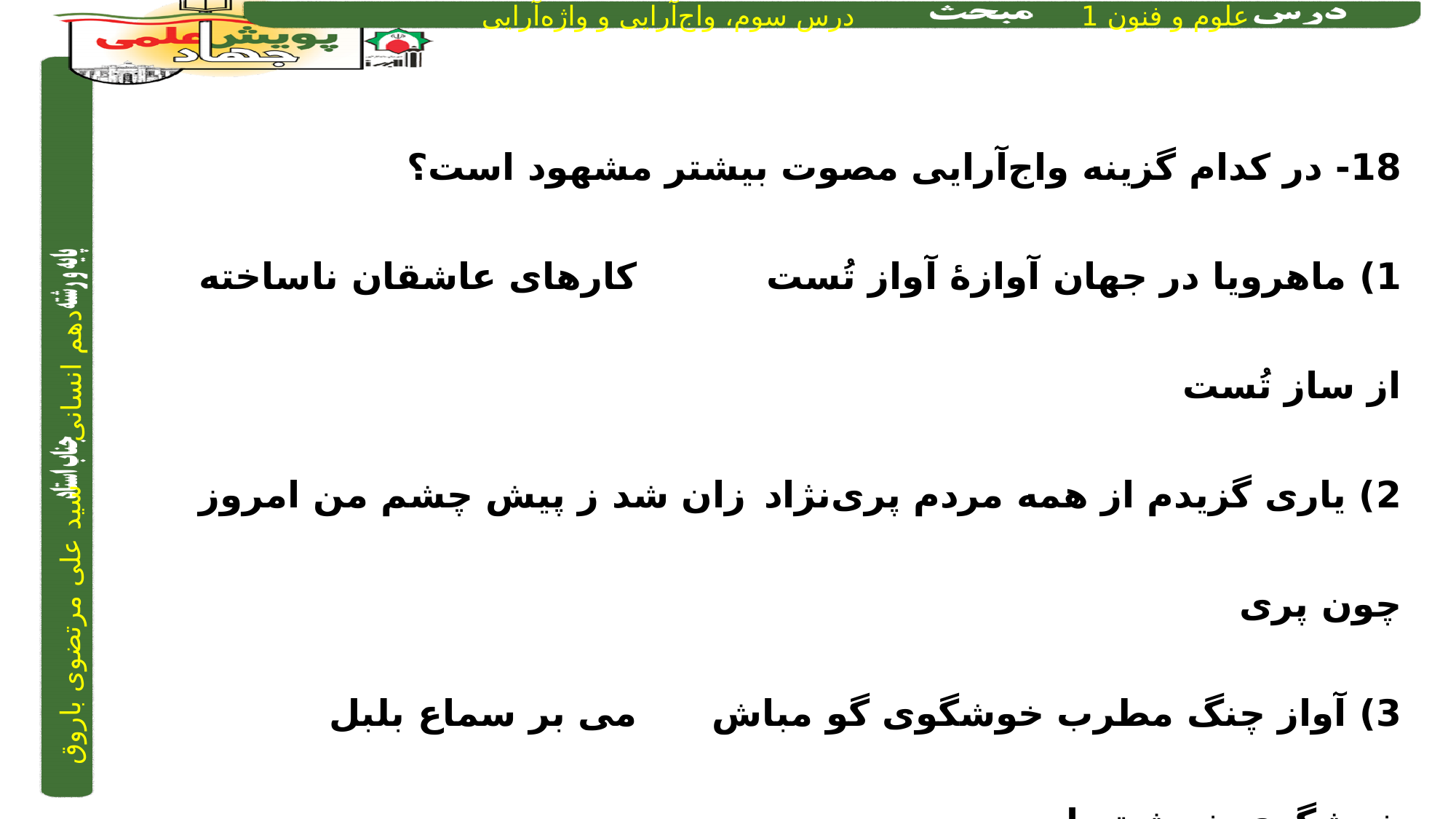

18- در کدام گزینه واج‌آرایی مصوت بیشتر مشهود است؟
1) ماهرویا در جهان آوازۀ آواز تُست		 	کارهای عاشقان ناساخته از ساز تُست
2) یاری گزیدم از همه مردم پری‌نژاد	 	زان شد ز پیش چشم من امروز چون پری
3) آواز چنگ مطرب خوشگوی گو مباش	 	می بر سماع بلبل خوشگوی خوش‌تر است
4) هر خسی از رنگ گفتاری بدین ره کی رسد 	درد باید عمرسوز و مرد باید گام‌زن
1